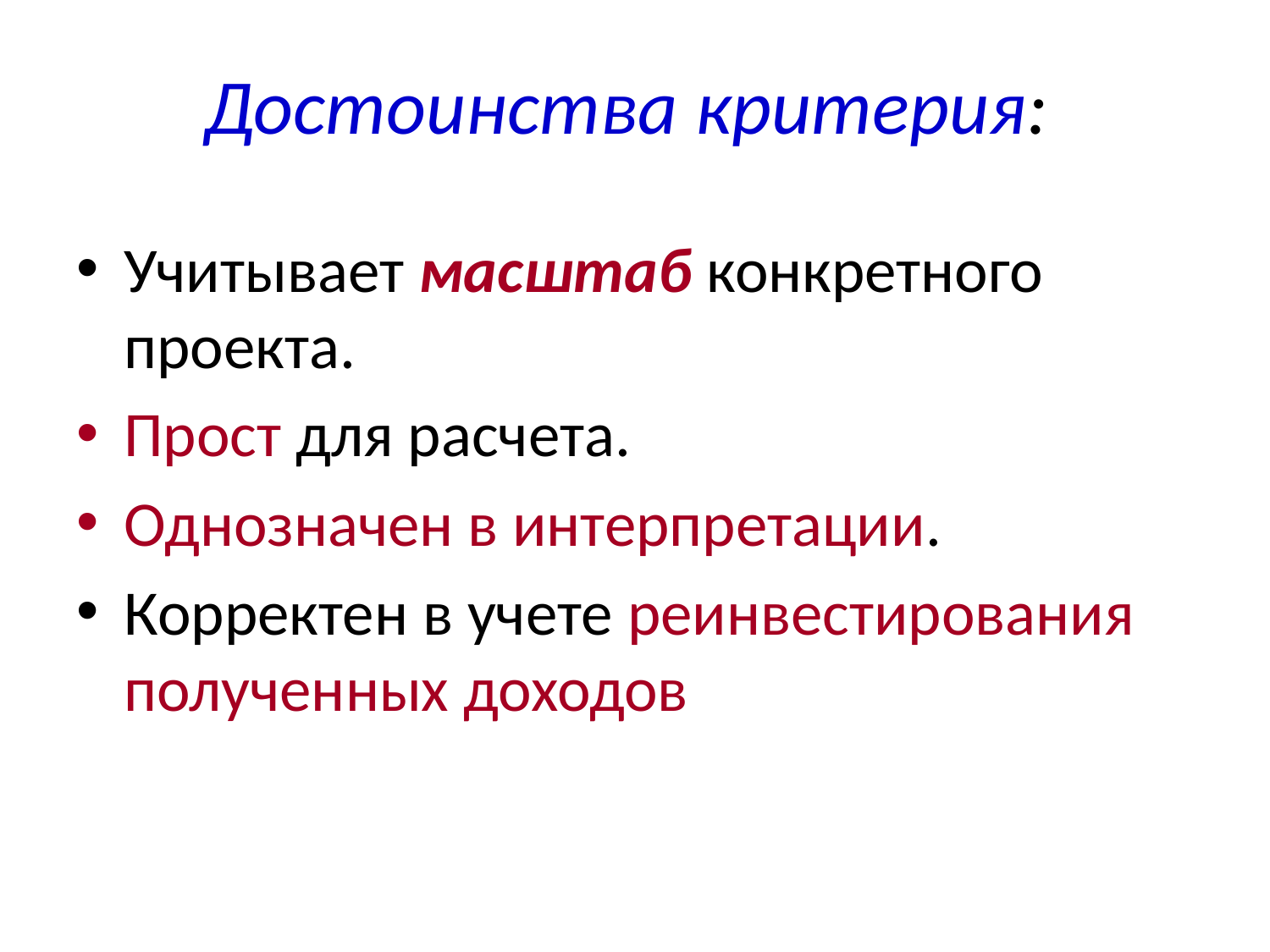

# Достоинства критерия:
Учитывает масштаб конкретного проекта.
Прост для расчета.
Однозначен в интерпретации.
Корректен в учете реинвестирования полученных доходов